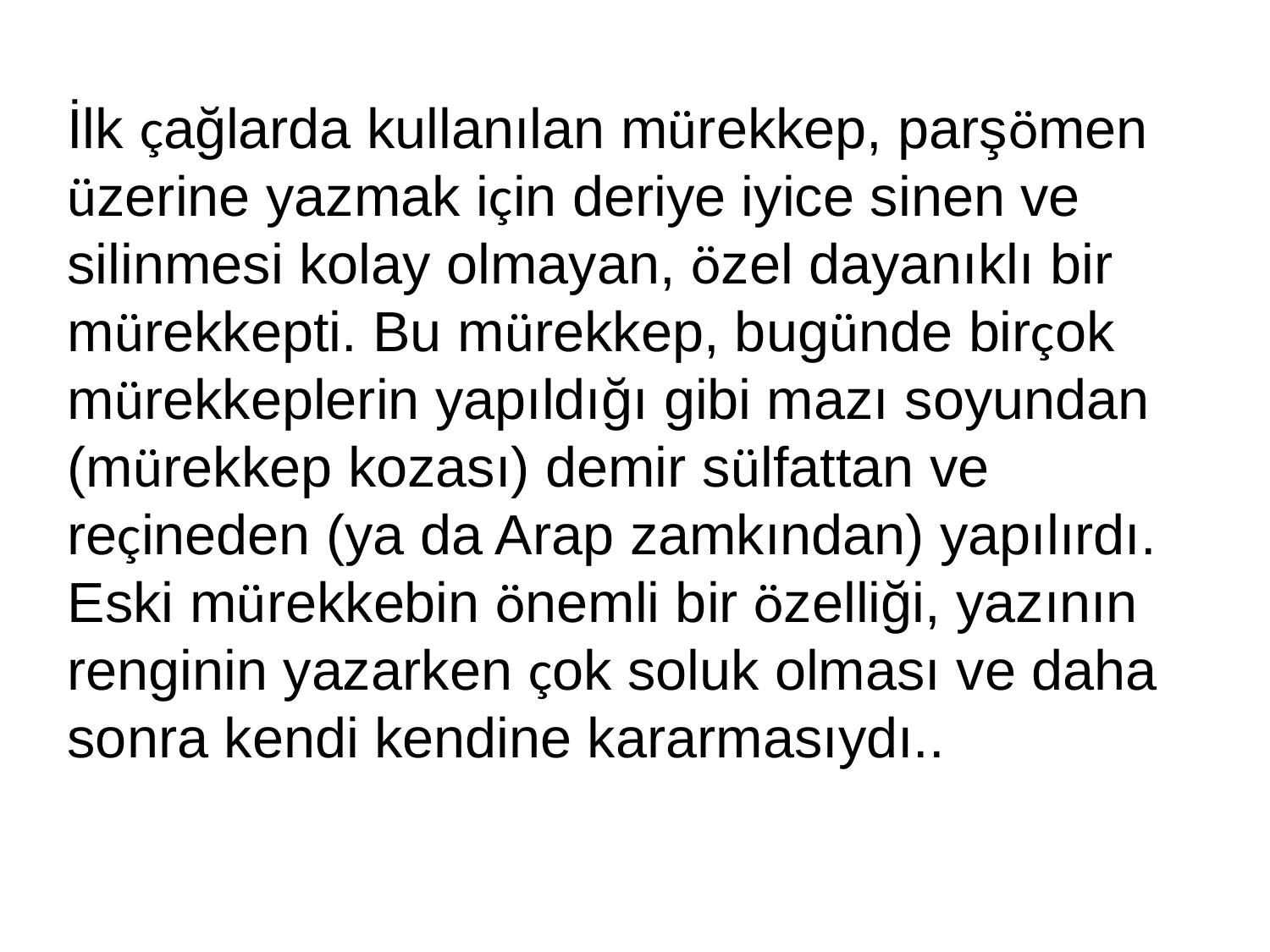

İlk çağlarda kullanılan mürekkep, parşömen üzerine yazmak için deriye iyice sinen ve silinmesi kolay olmayan, özel dayanıklı bir mürekkepti. Bu mürekkep, bugünde birçok mürekkeplerin yapıldığı gibi mazı soyundan (mürekkep kozası) demir sülfattan ve reçineden (ya da Arap zamkından) yapılırdı.
Eski mürekkebin önemli bir özelliği, yazının renginin yazarken çok soluk olması ve daha sonra kendi kendine kararmasıydı..